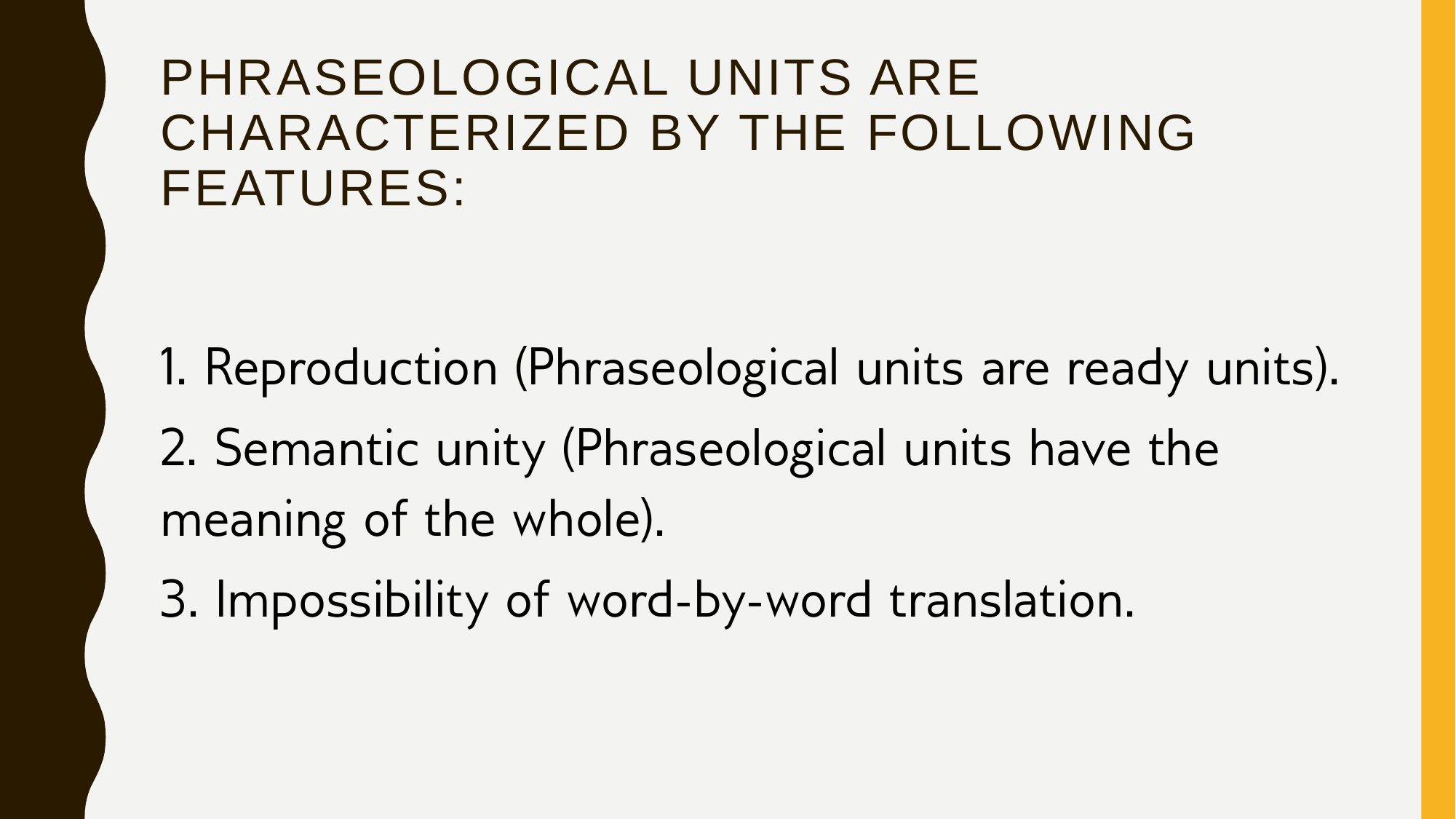

# Phraseological units are characterized by the following features:

1. Reproduction (Phraseological units are ready units).
2. Semantic unity (Phraseological units have the meaning of the whole).
3. Impossibility of word-by-word translation.